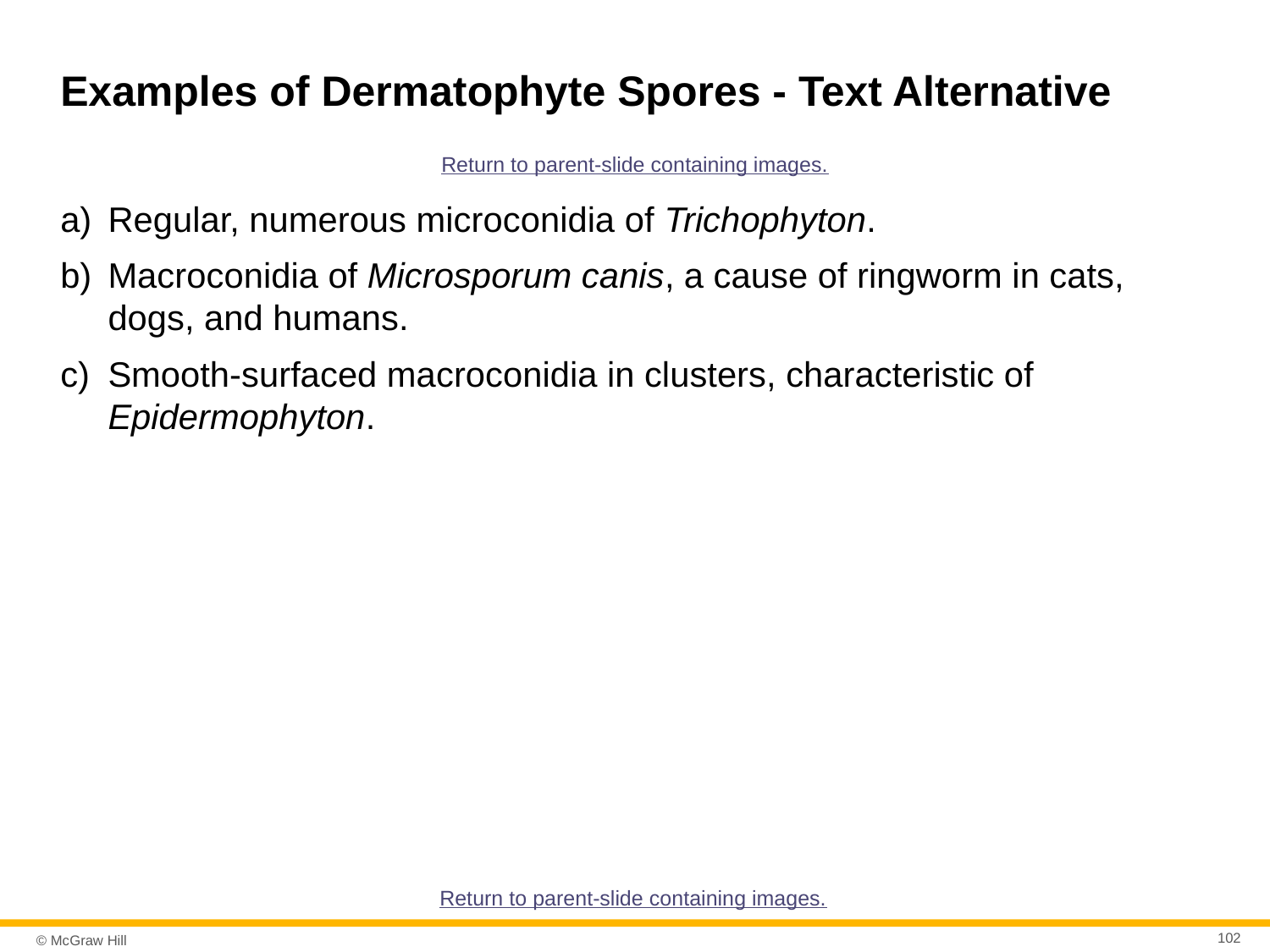

# Examples of Dermatophyte Spores - Text Alternative
Return to parent-slide containing images.
Regular, numerous microconidia of Trichophyton.
Macroconidia of Microsporum canis, a cause of ringworm in cats, dogs, and humans.
Smooth-surfaced macroconidia in clusters, characteristic of Epidermophyton.
Return to parent-slide containing images.